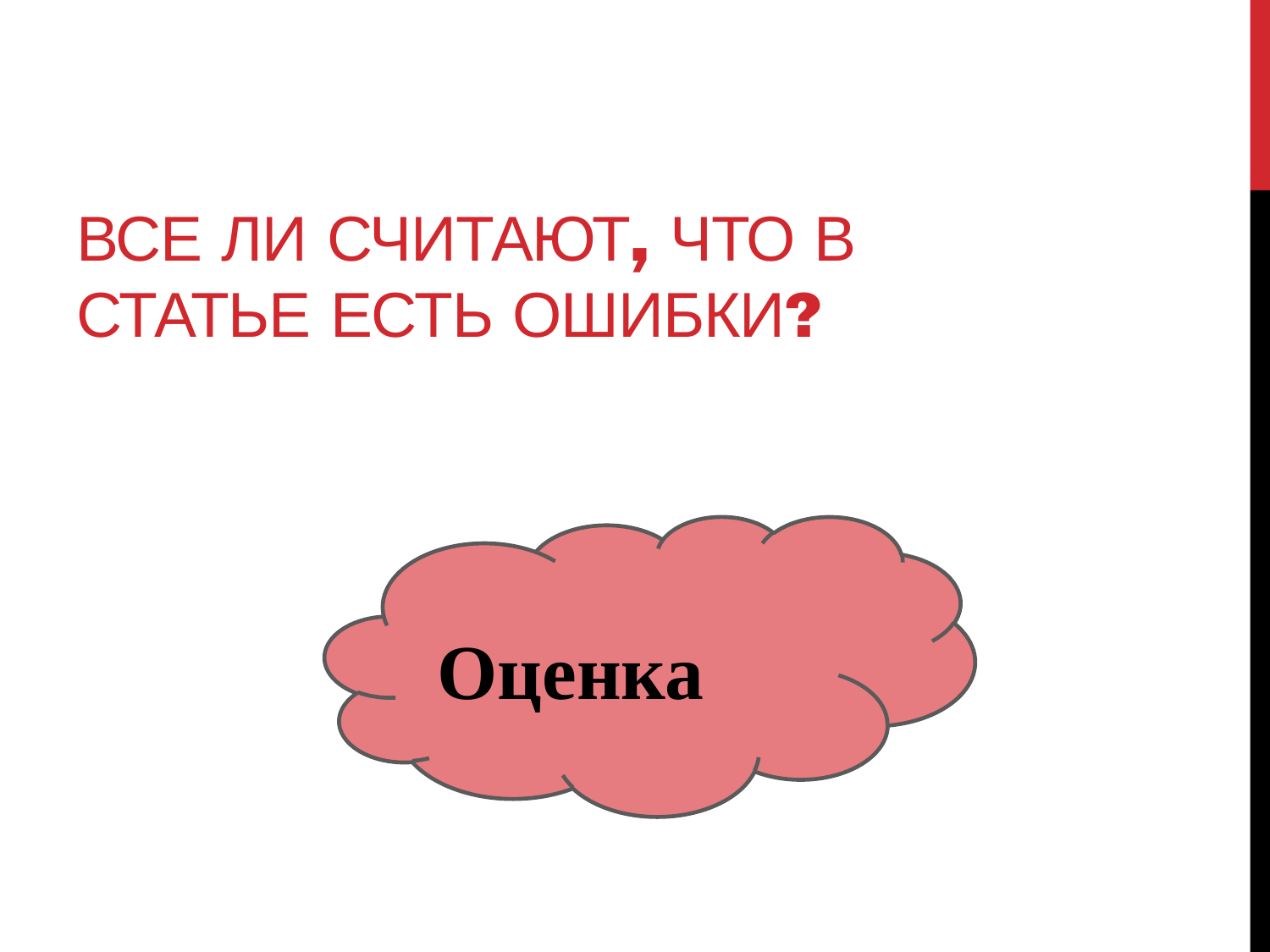

# Все ли считают, что в статье есть ошибки?

Оценка